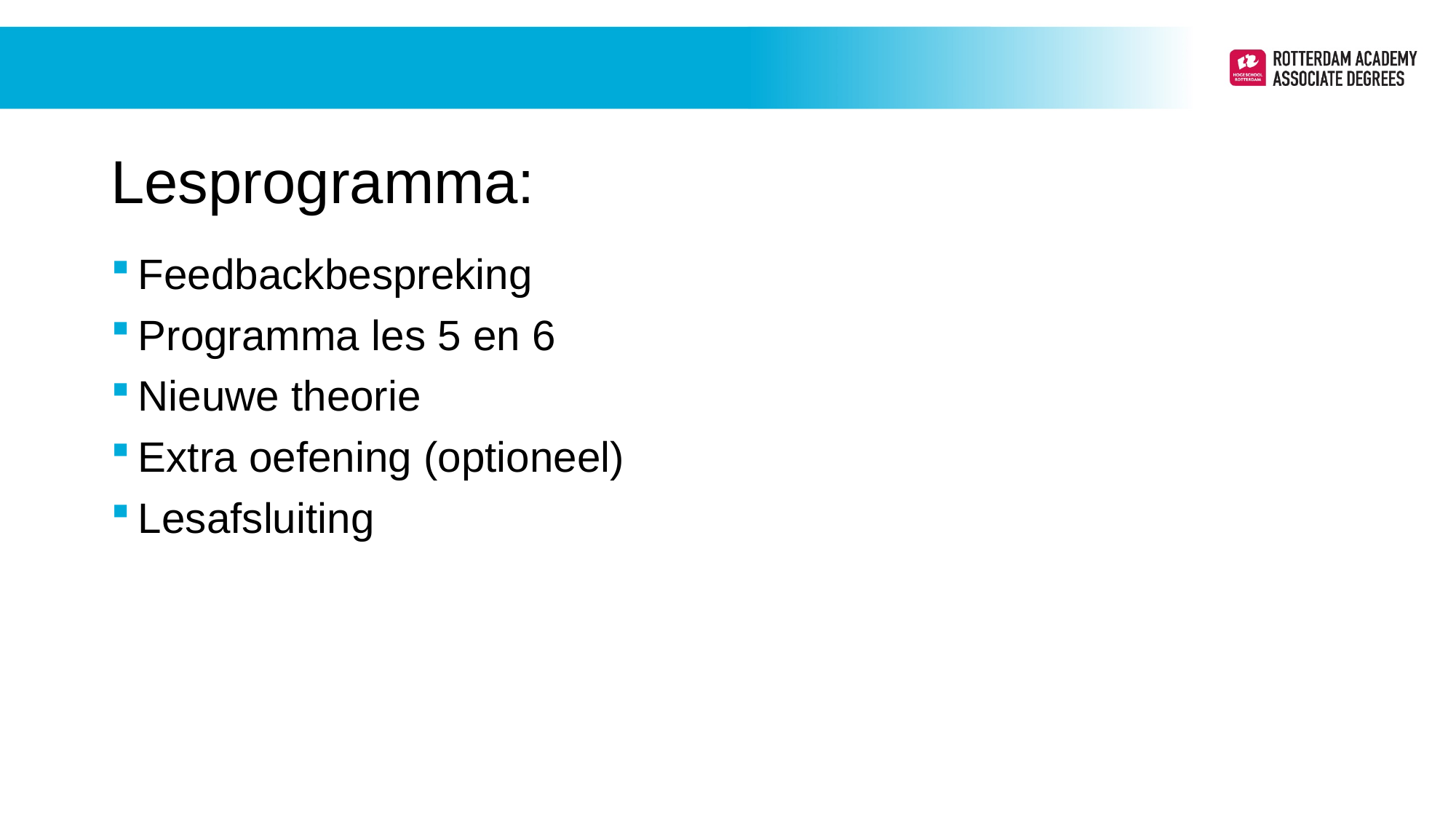

# Lesprogramma:
Feedbackbespreking
Programma les 5 en 6
Nieuwe theorie
Extra oefening (optioneel)
Lesafsluiting